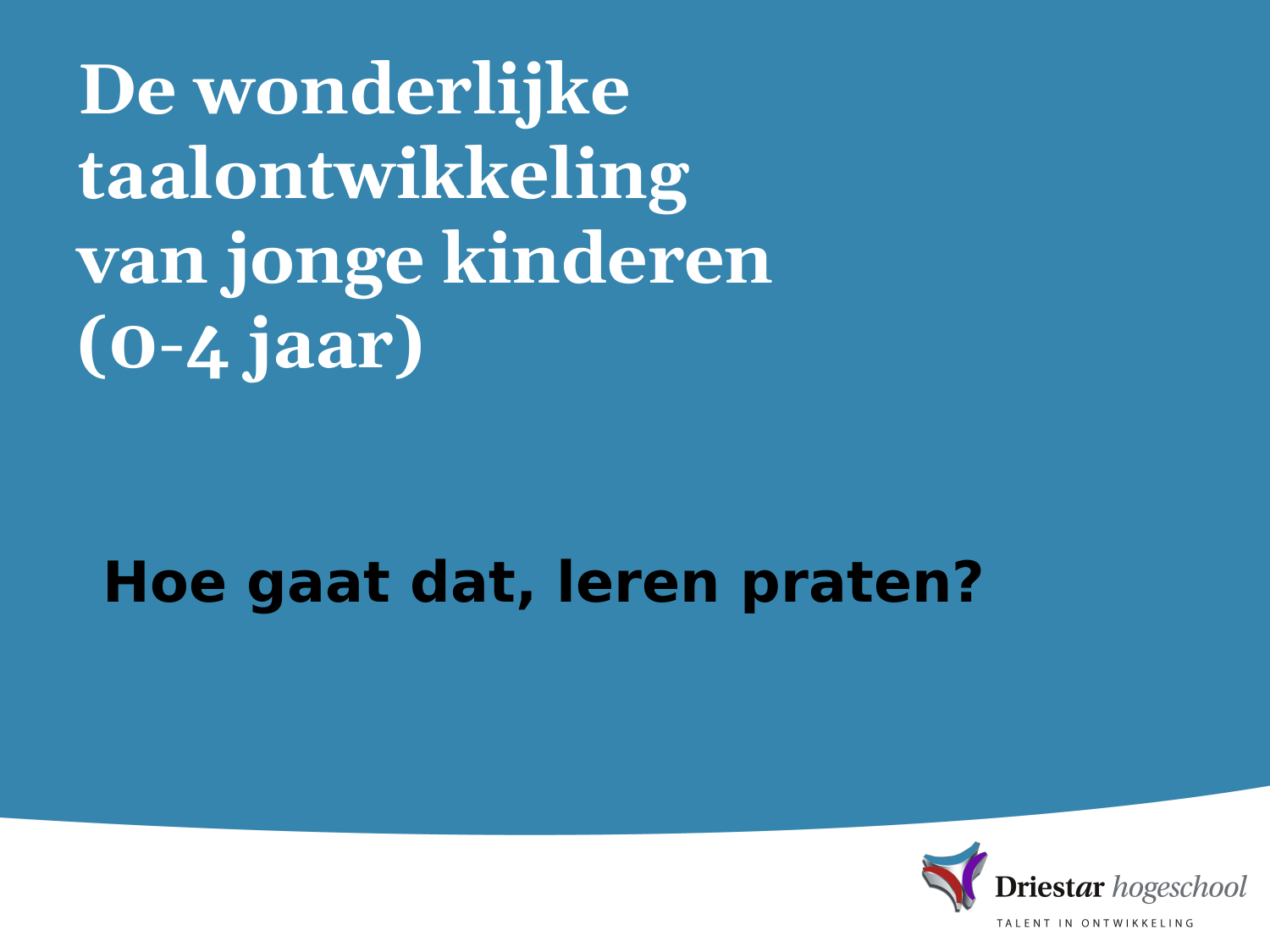

# De wonderlijke taalontwikkeling van jonge kinderen (0-4 jaar)
Hoe gaat dat, leren praten?